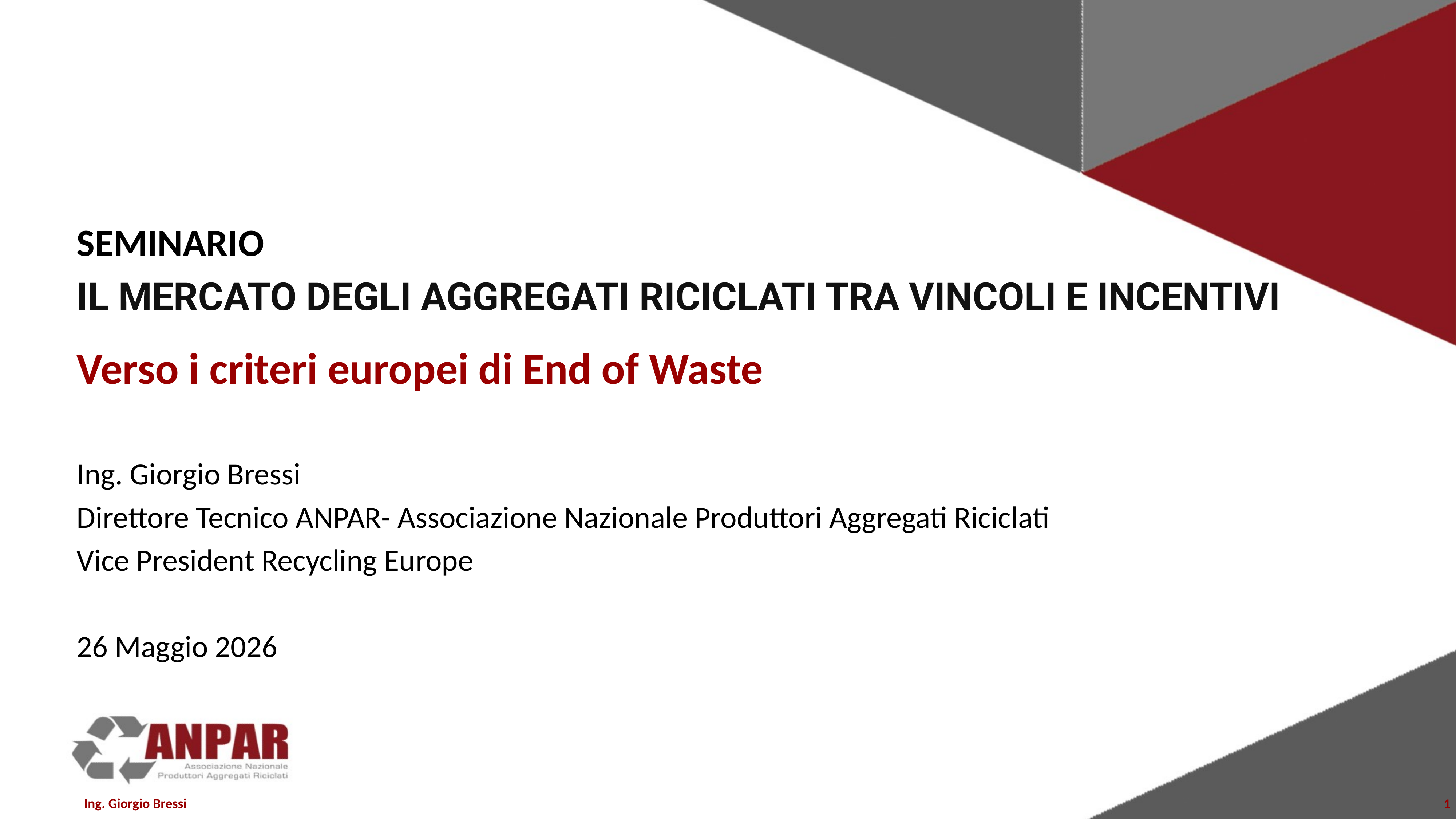

SEMINARIO
IL MERCATO DEGLI AGGREGATI RICICLATI TRA VINCOLI E INCENTIVI
# Verso i criteri europei di End of Waste
Ing. Giorgio Bressi
Direttore Tecnico ANPAR- Associazione Nazionale Produttori Aggregati Riciclati
Vice President Recycling Europe

26 Maggio 2026